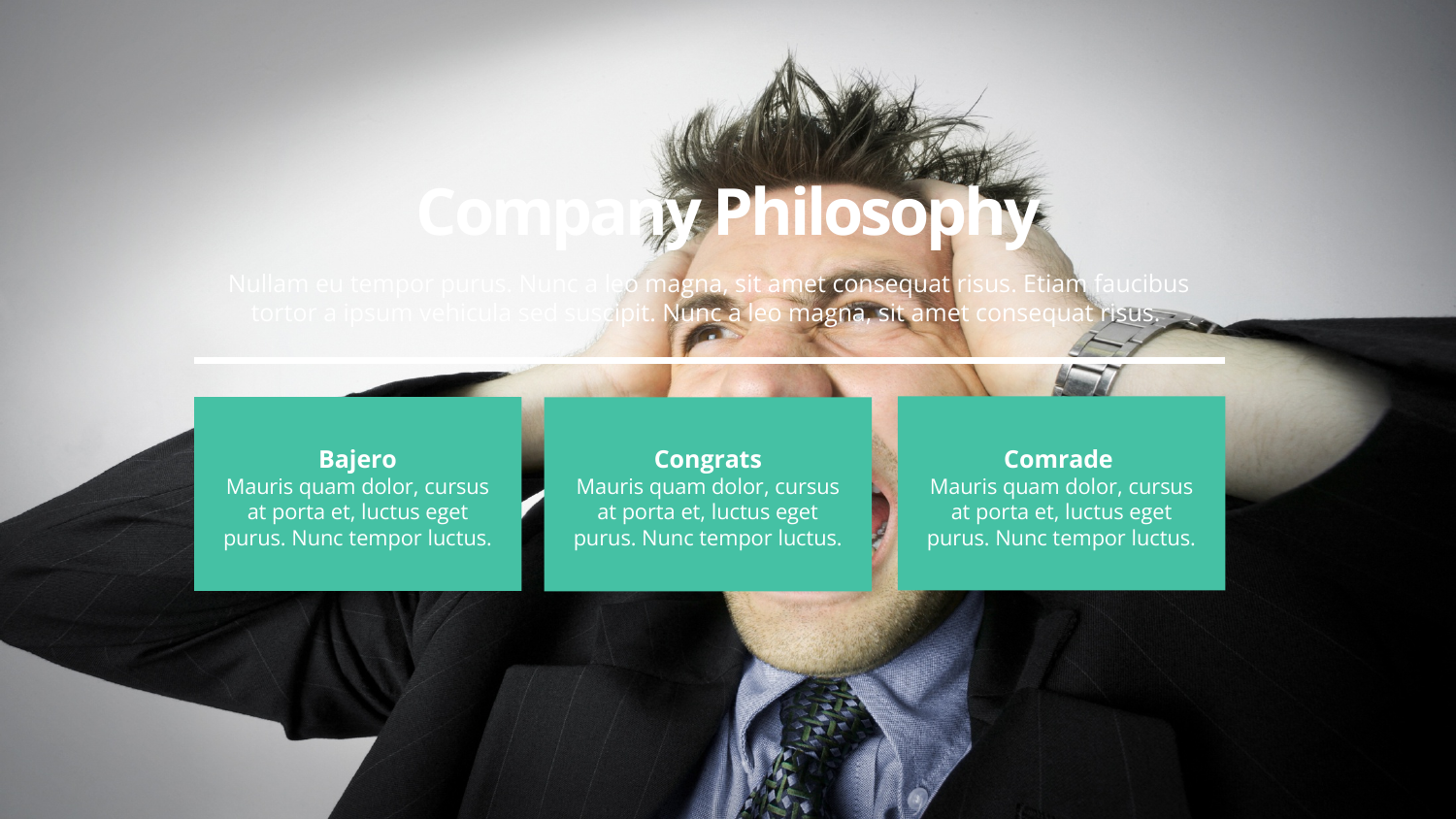

Company Philosophy
Nullam eu tempor purus. Nunc a leo magna, sit amet consequat risus. Etiam faucibus tortor a ipsum vehicula sed suscipit. Nunc a leo magna, sit amet consequat risus.

Bajero
Mauris quam dolor, cursus at porta et, luctus eget purus. Nunc tempor luctus.
Congrats
Mauris quam dolor, cursus at porta et, luctus eget purus. Nunc tempor luctus.
Comrade
Mauris quam dolor, cursus at porta et, luctus eget purus. Nunc tempor luctus.